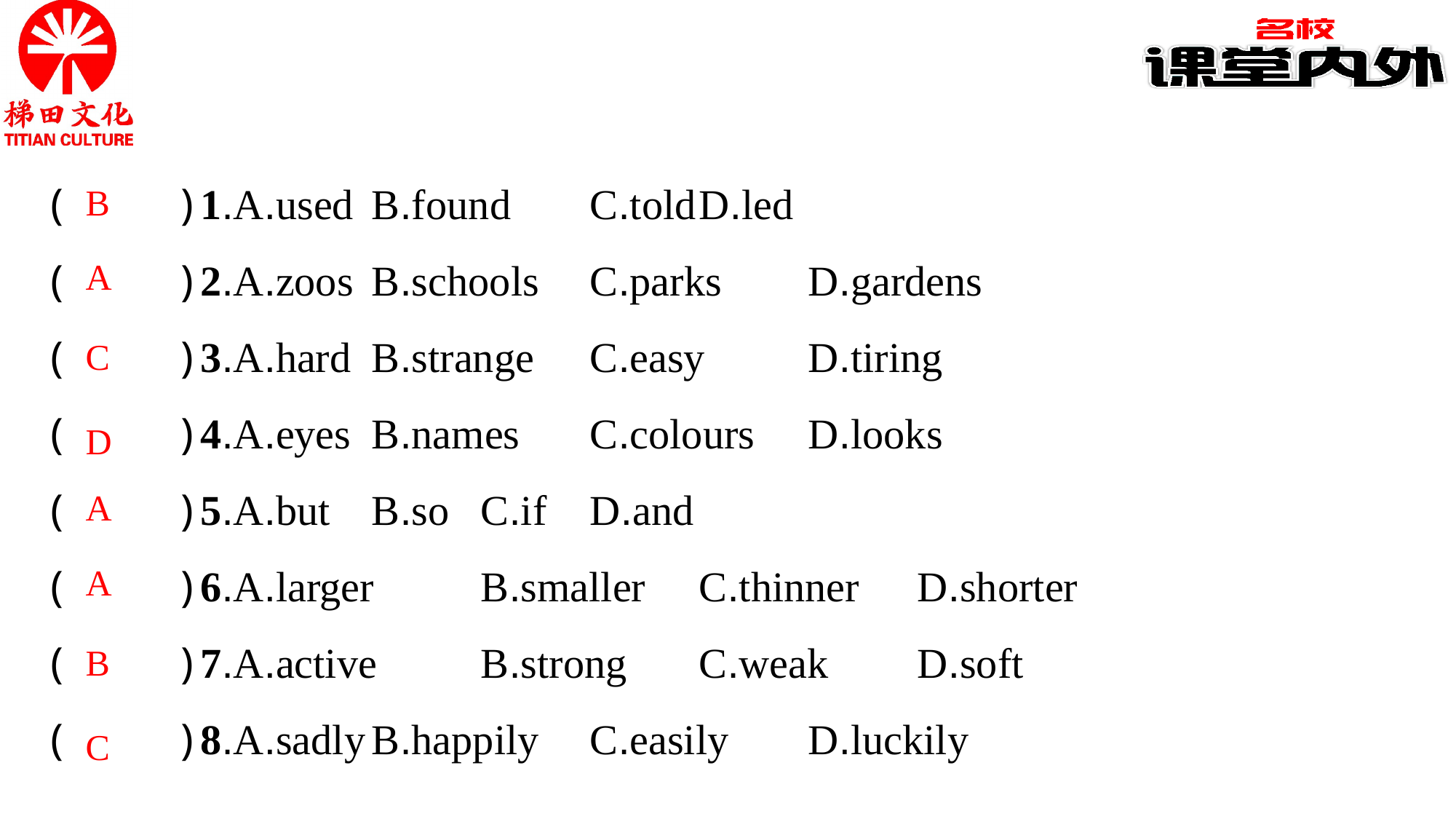

(　　)1.A.used	B.found	C.told	D.led
(　　)2.A.zoos	B.schools	C.parks	D.gardens
(　　)3.A.hard	B.strange	C.easy	D.tiring
(　　)4.A.eyes	B.names	C.colours	D.looks
(　　)5.A.but	B.so	C.if	D.and
(　　)6.A.larger	B.smaller	C.thinner	D.shorter
(　　)7.A.active	B.strong	C.weak	D.soft
(　　)8.A.sadly	B.happily	C.easily	D.luckily
B
A
C
D
A
A
B
C